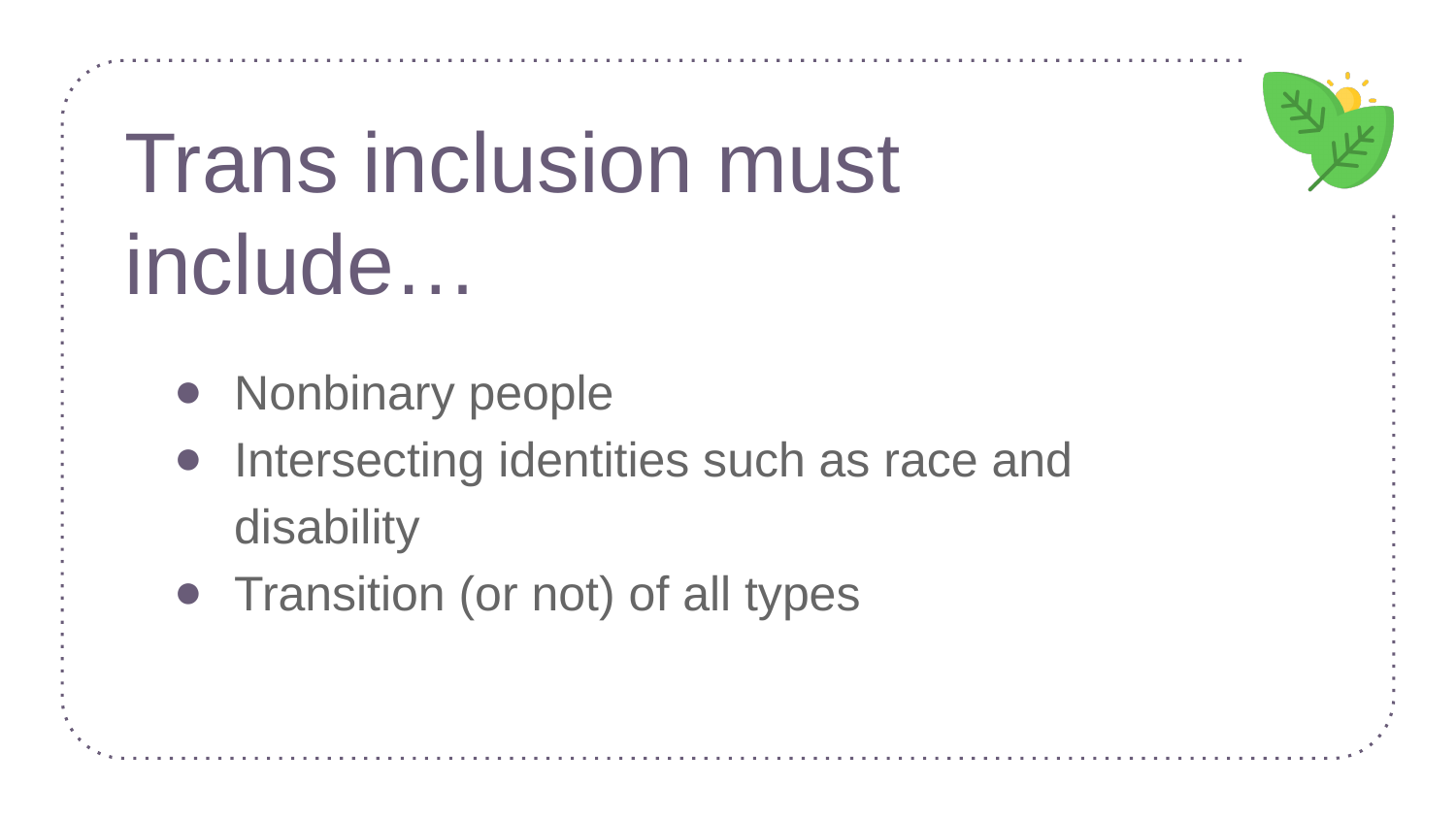

# Trans inclusion must include…
Nonbinary people
Intersecting identities such as race and disability
Transition (or not) of all types